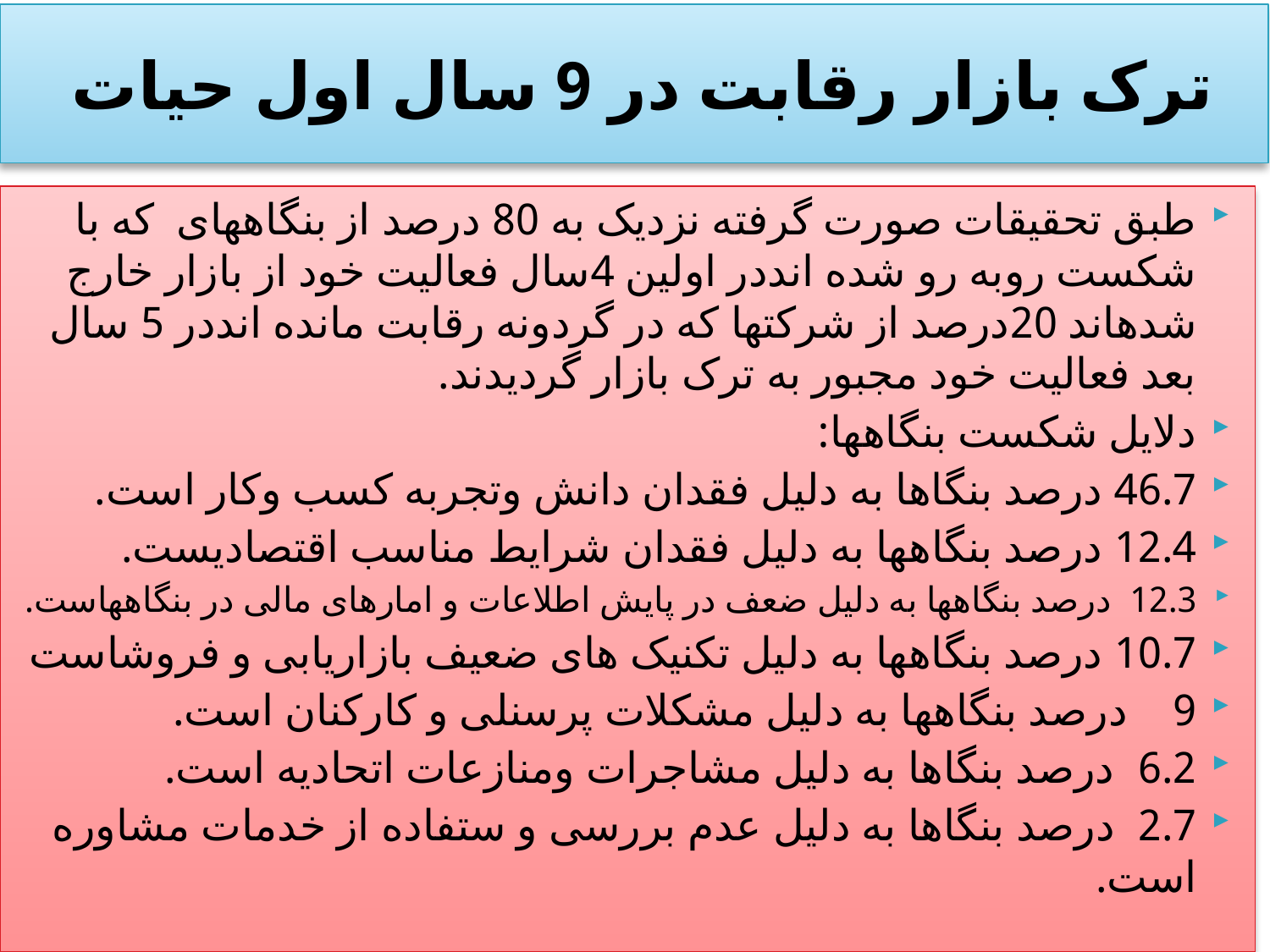

# ترک بازار رقابت در 9 سال اول حیات
طبق تحقیقات صورت گرفته نزدیک به 80 درصد از بنگاههای  که با شکست روبه رو شده انددر اولین 4سال فعالیت خود از بازار خارج شدهاند 20درصد از شرکتها که در گردونه رقابت مانده انددر 5 سال بعد فعالیت خود مجبور به ترک بازار گردیدند.
دلایل شکست بنگاهها:
46.7 درصد بنگاها به دلیل فقدان دانش وتجربه کسب وکار است.
12.4 درصد بنگاهها به دلیل فقدان شرایط مناسب اقتصادیست.
12.3  درصد بنگاهها به دلیل ضعف در پایش اطلاعات و امارهای مالی در بنگاههاست.
10.7 درصد بنگاهها به دلیل تکنیک های ضعیف بازاریابی و فروشاست
9    درصد بنگاهها به دلیل مشکلات پرسنلی و کارکنان است.
6.2  درصد بنگاها به دلیل مشاجرات ومنازعات اتحادیه است.
2.7  درصد بنگاها به دلیل عدم بررسی و ستفاده از خدمات مشاوره است.